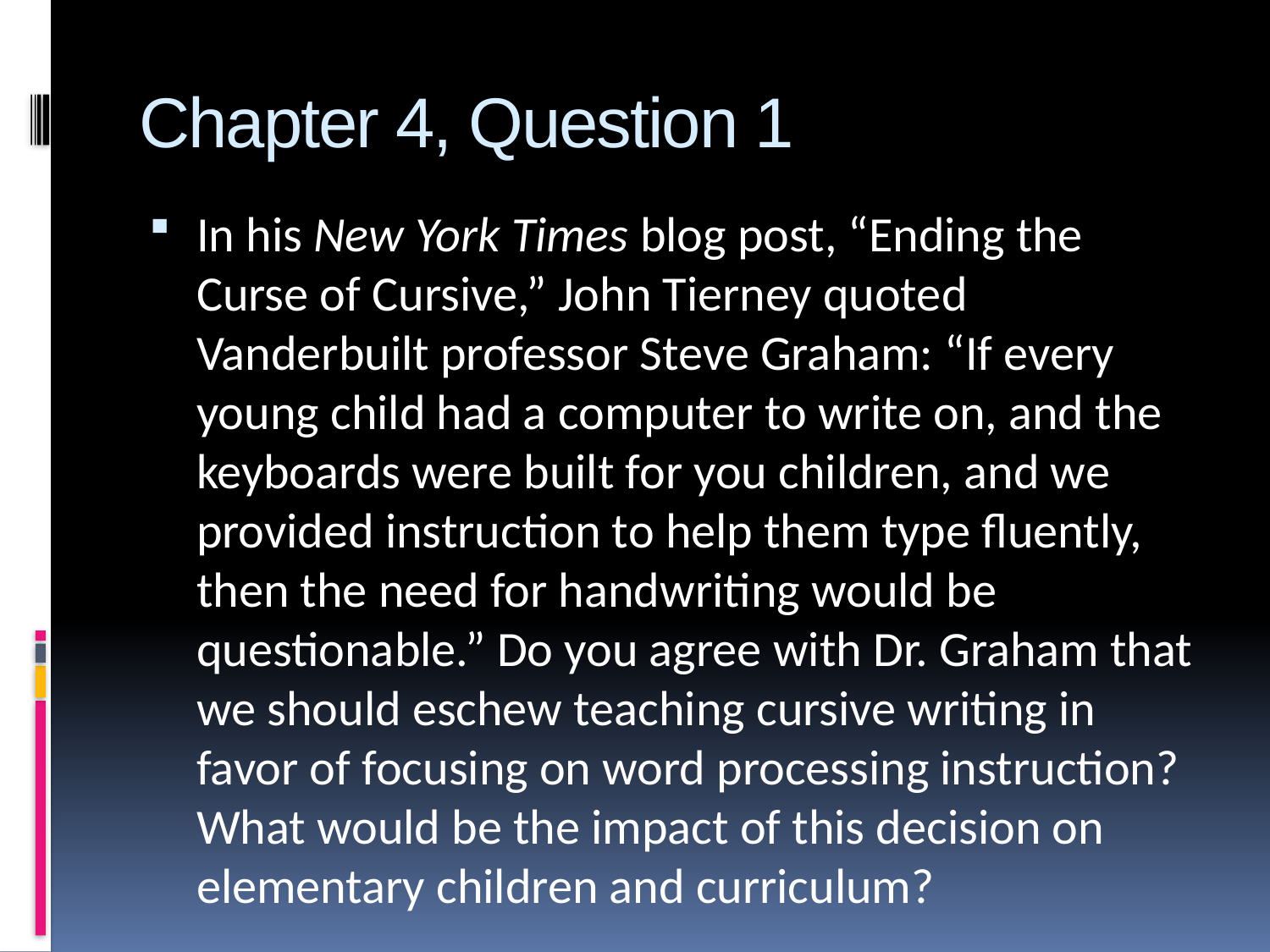

# Chapter 4, Question 1
In his New York Times blog post, “Ending the Curse of Cursive,” John Tierney quoted Vanderbuilt professor Steve Graham: “If every young child had a computer to write on, and the keyboards were built for you children, and we provided instruction to help them type fluently, then the need for handwriting would be questionable.” Do you agree with Dr. Graham that we should eschew teaching cursive writing in favor of focusing on word processing instruction? What would be the impact of this decision on elementary children and curriculum?